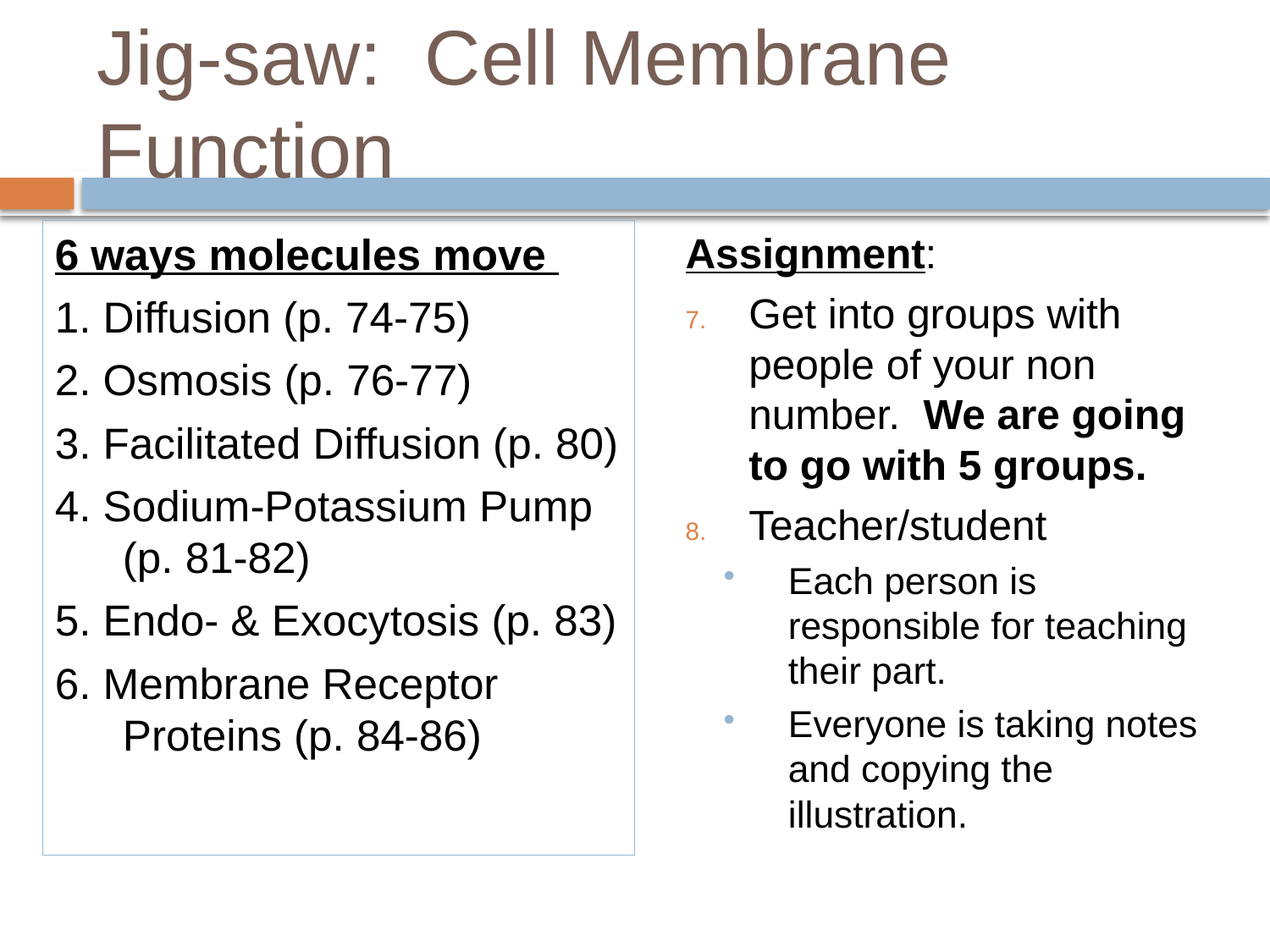

# Jig-saw:  Cell Membrane Function
6 ways molecules move
1. Diffusion (p. 74-75)
2. Osmosis (p. 76-77)
3. Facilitated Diffusion (p. 80)
4. Sodium-Potassium Pump (p. 81-82)
5. Endo- & Exocytosis (p. 83)
6. Membrane Receptor Proteins (p. 84-86)

Assignment:
Get into groups with people of your non number.  We are going to go with 5 groups.
Teacher/student
Each person is responsible for teaching their part.
Everyone is taking notes and copying the illustration.